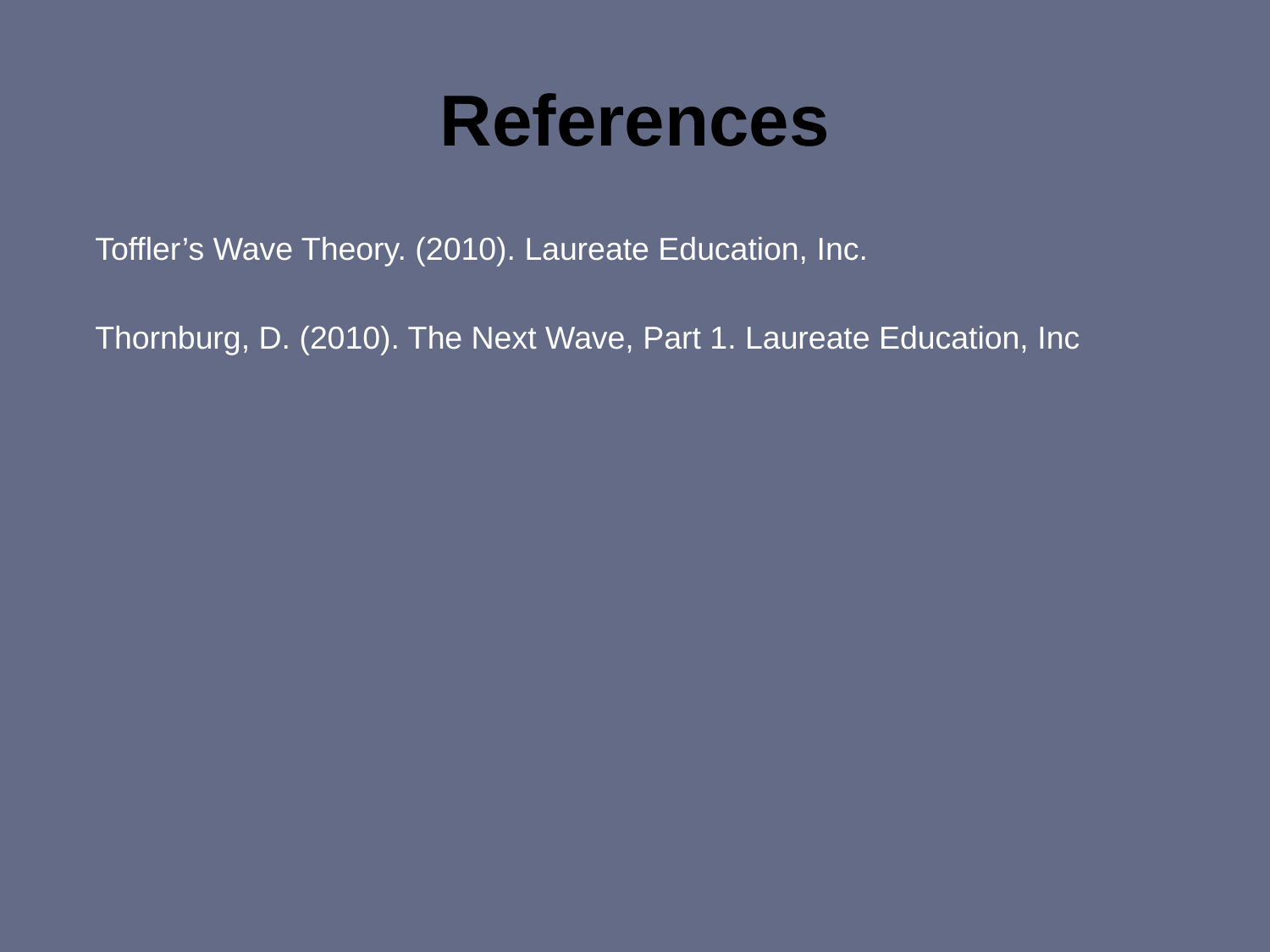

# References
Toffler’s Wave Theory. (2010). Laureate Education, Inc.

Thornburg, D. (2010). The Next Wave, Part 1. Laureate Education, Inc